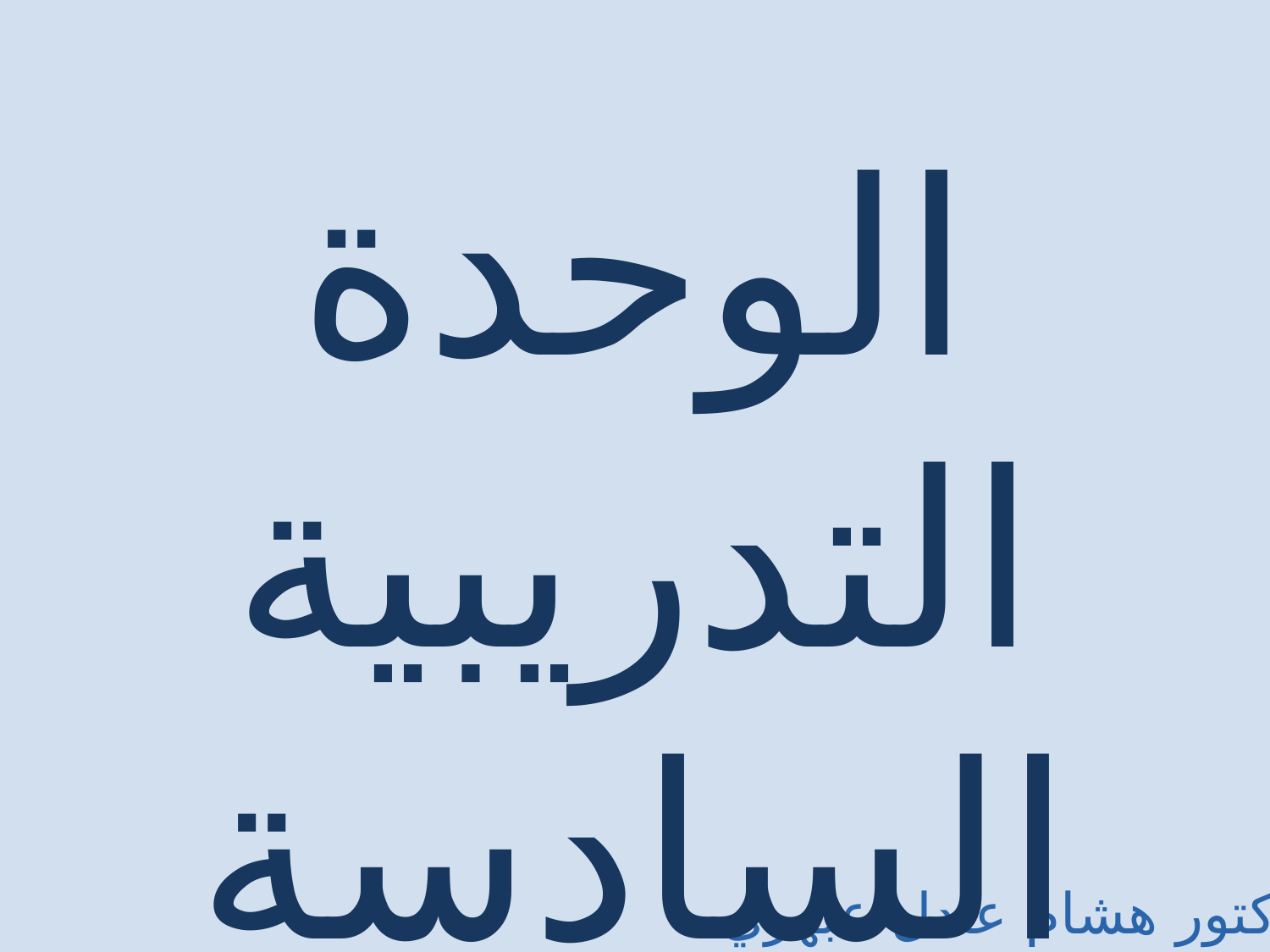

الوحدة التدريبية السادسة
الدكتور هشام عادل عبهري